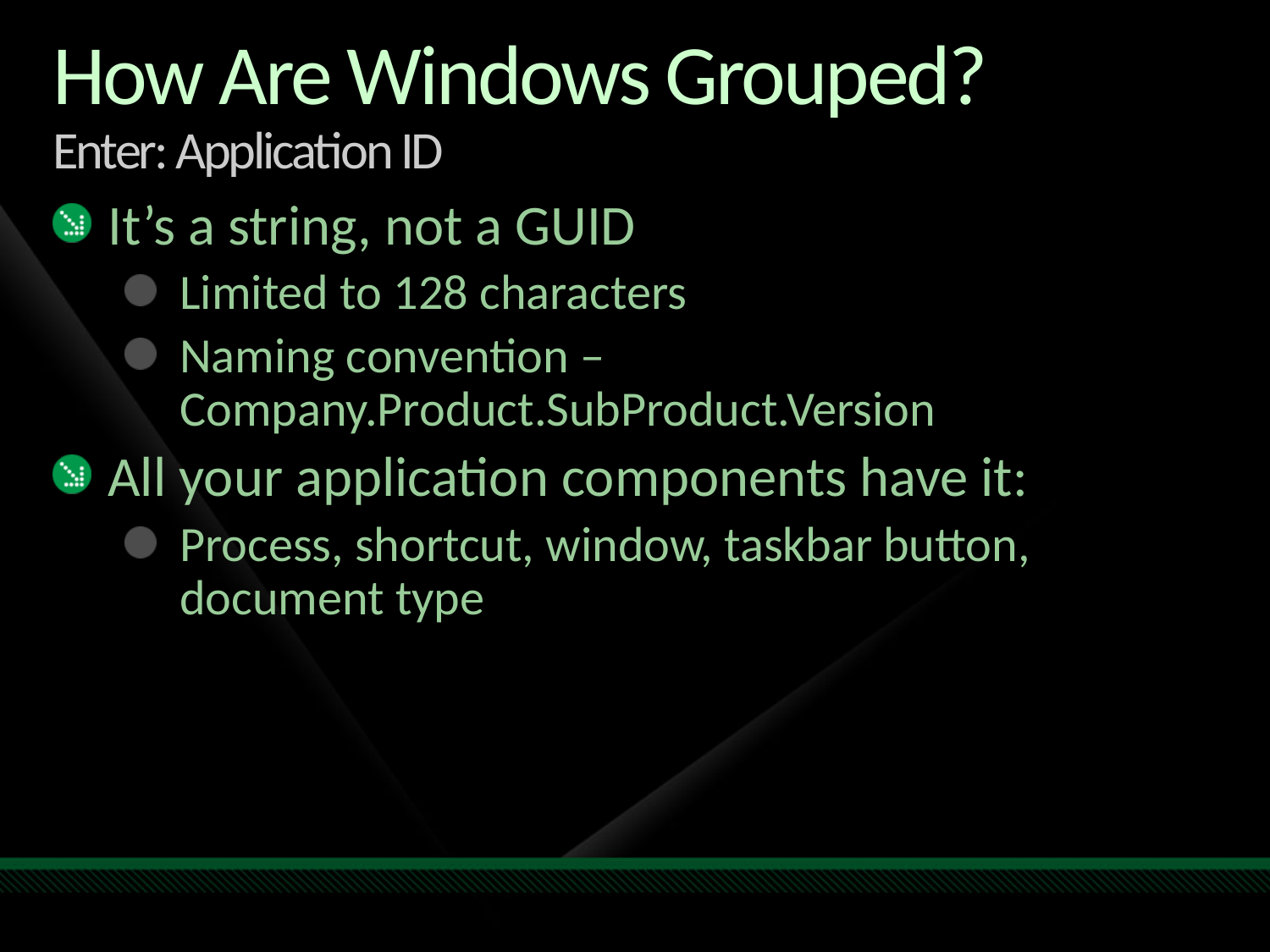

# How Are Windows Grouped? Enter: Application ID
It’s a string, not a GUID
Limited to 128 characters
Naming convention – Company.Product.SubProduct.Version
All your application components have it:
Process, shortcut, window, taskbar button, document type